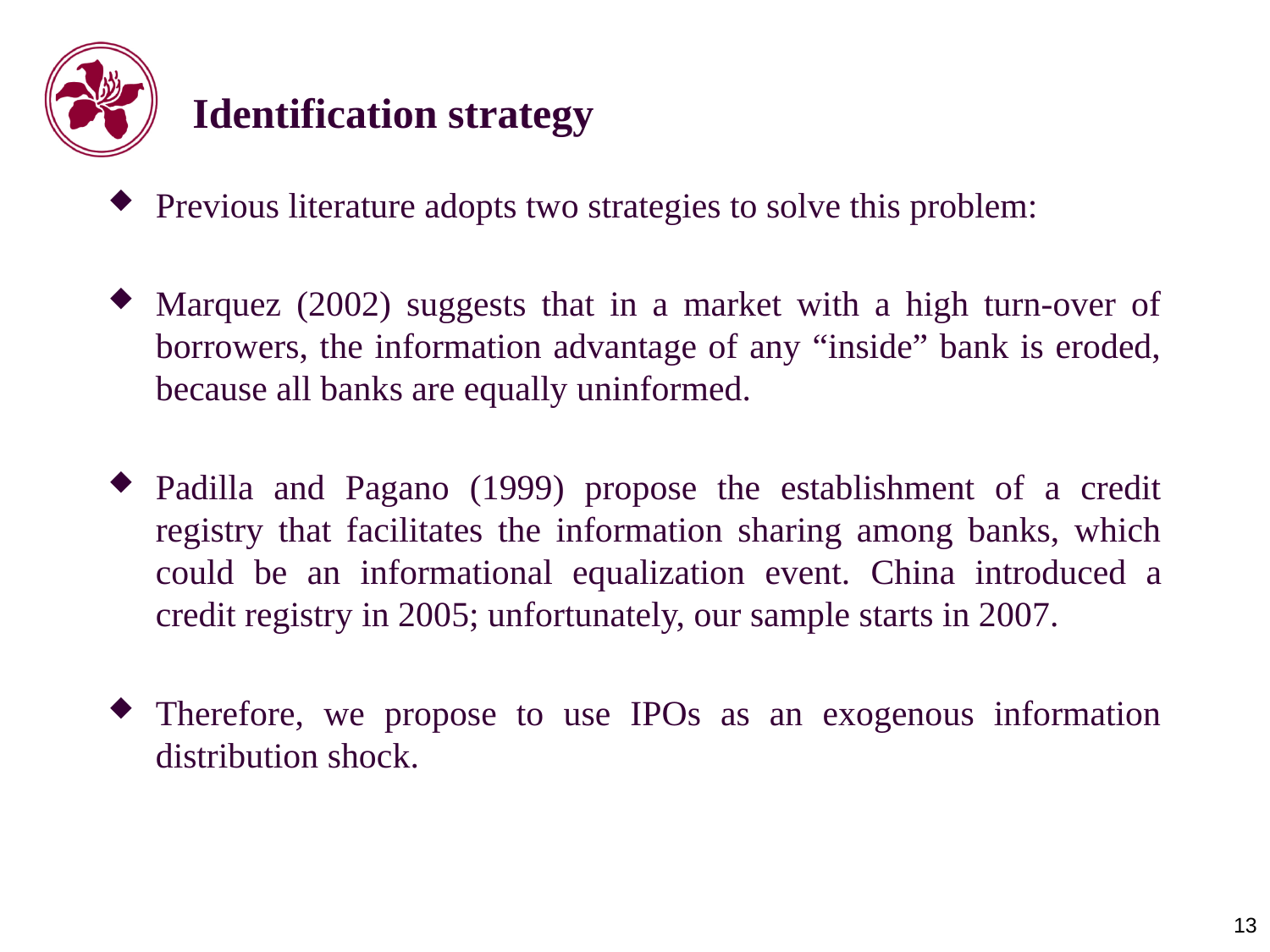

# Identification strategy
Previous literature adopts two strategies to solve this problem:

Marquez (2002) suggests that in a market with a high turn-over of borrowers, the information advantage of any “inside” bank is eroded, because all banks are equally uninformed.

Padilla and Pagano (1999) propose the establishment of a credit registry that facilitates the information sharing among banks, which could be an informational equalization event. China introduced a credit registry in 2005; unfortunately, our sample starts in 2007.

Therefore, we propose to use IPOs as an exogenous information distribution shock.

13